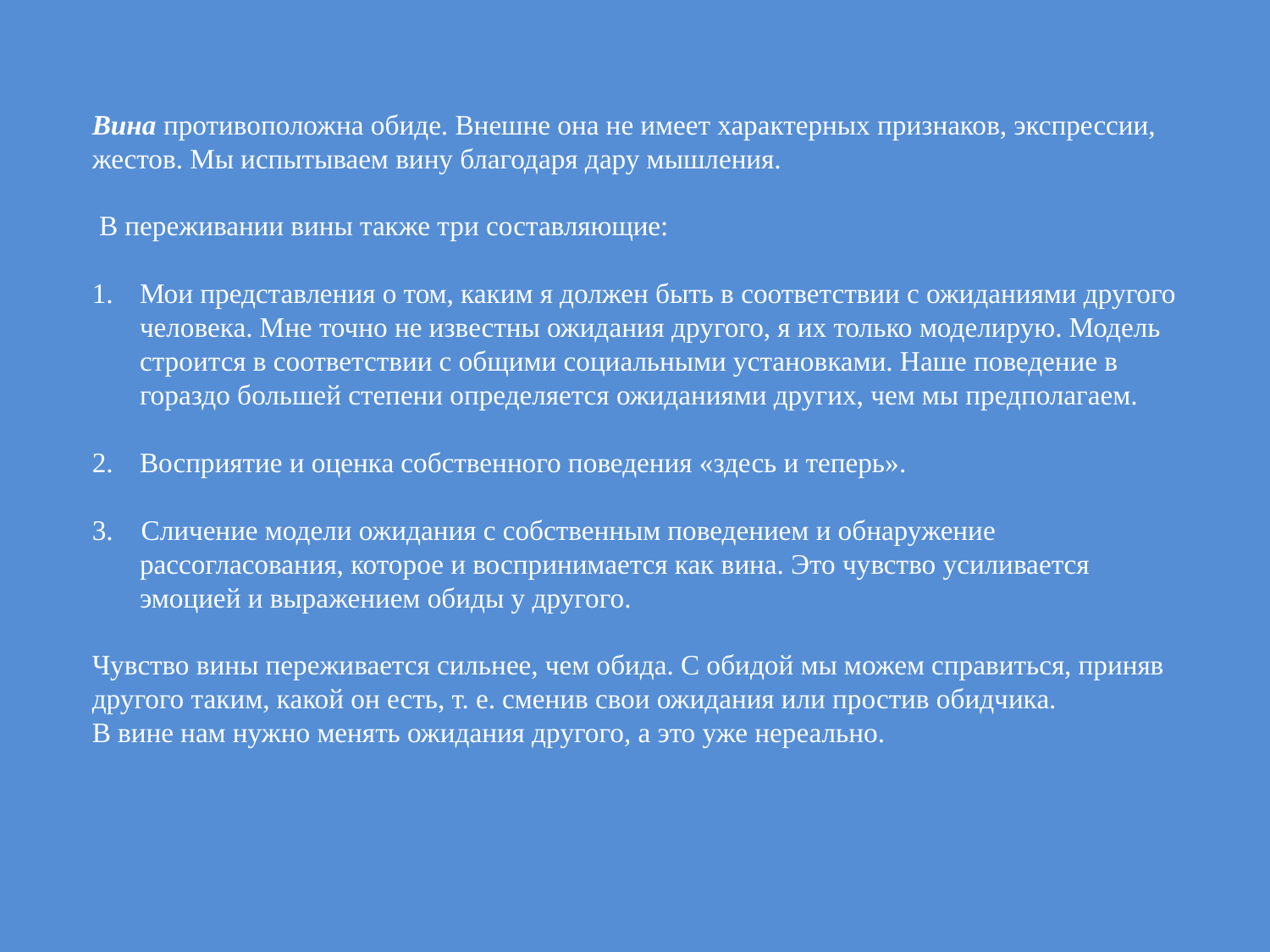

Вина противоположна обиде. Внешне она не имеет характерных признаков, экспрессии, жестов. Мы испытываем вину благодаря дару мышления.

 В переживании вины также три составляющие:
Мои представления о том, каким я должен быть в соответствии с ожиданиями другого человека. Мне точно не известны ожидания другого, я их только моделирую. Модель строится в соответствии с общими социальными установками. Наше поведение в гораздо большей степени определяется ожиданиями других, чем мы предполагаем.
Восприятие и оценка собственного поведения «здесь и теперь».
3.    Сличение модели ожидания с собственным поведением и обнаружение рассогласования, которое и воспринимается как вина. Это чувство усиливается эмоцией и выражением обиды у другого.

Чувство вины переживается сильнее, чем обида. С обидой мы можем справиться, приняв другого таким, какой он есть, т. е. сменив свои ожидания или простив обидчика.
В вине нам нужно менять ожидания другого, а это уже нереально.